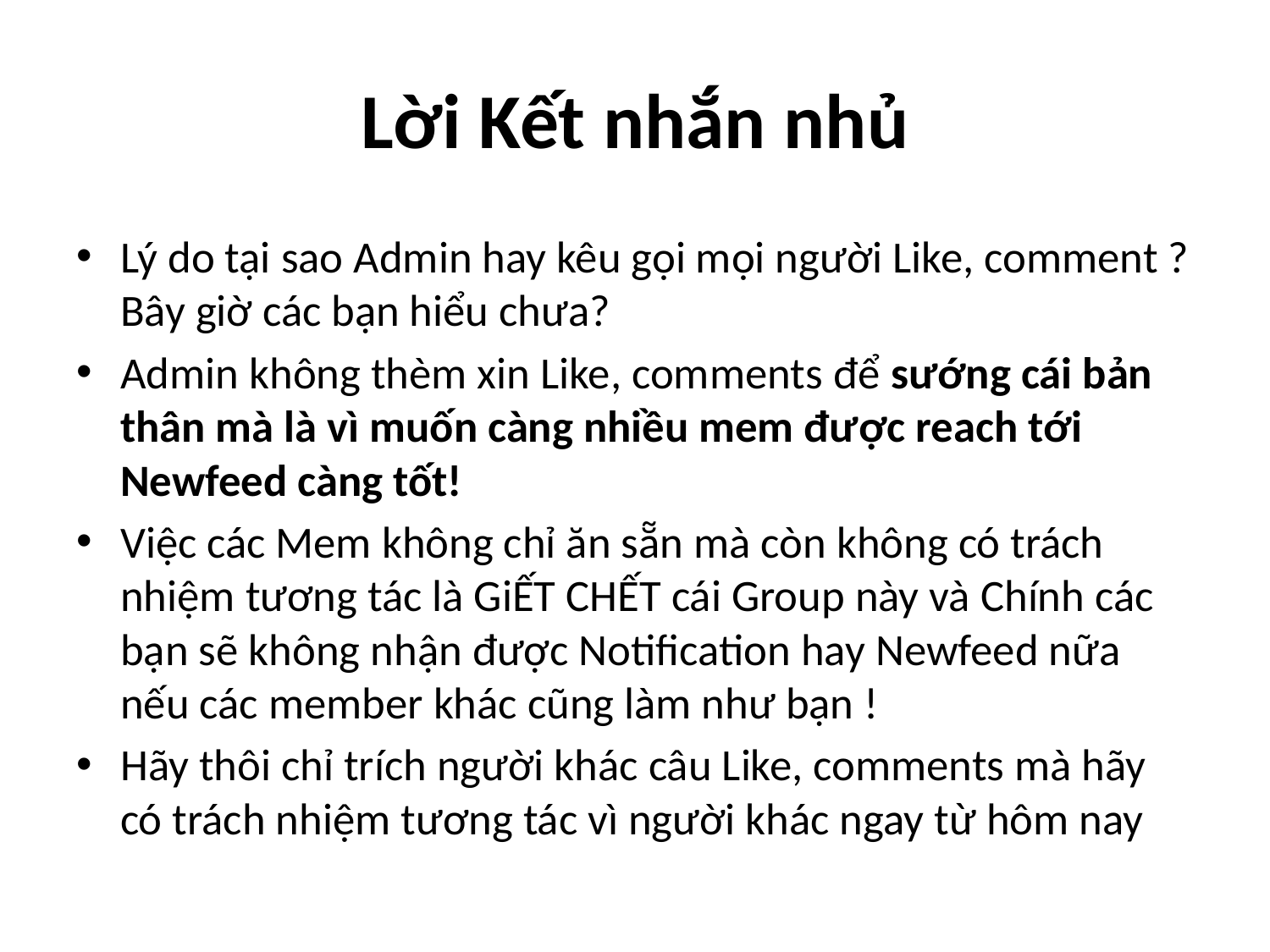

# Lời Kết nhắn nhủ
Lý do tại sao Admin hay kêu gọi mọi người Like, comment ? Bây giờ các bạn hiểu chưa?
Admin không thèm xin Like, comments để sướng cái bản thân mà là vì muốn càng nhiều mem được reach tới Newfeed càng tốt!
Việc các Mem không chỉ ăn sẵn mà còn không có trách nhiệm tương tác là GiẾT CHẾT cái Group này và Chính các bạn sẽ không nhận được Notification hay Newfeed nữa nếu các member khác cũng làm như bạn !
Hãy thôi chỉ trích người khác câu Like, comments mà hãy có trách nhiệm tương tác vì người khác ngay từ hôm nay